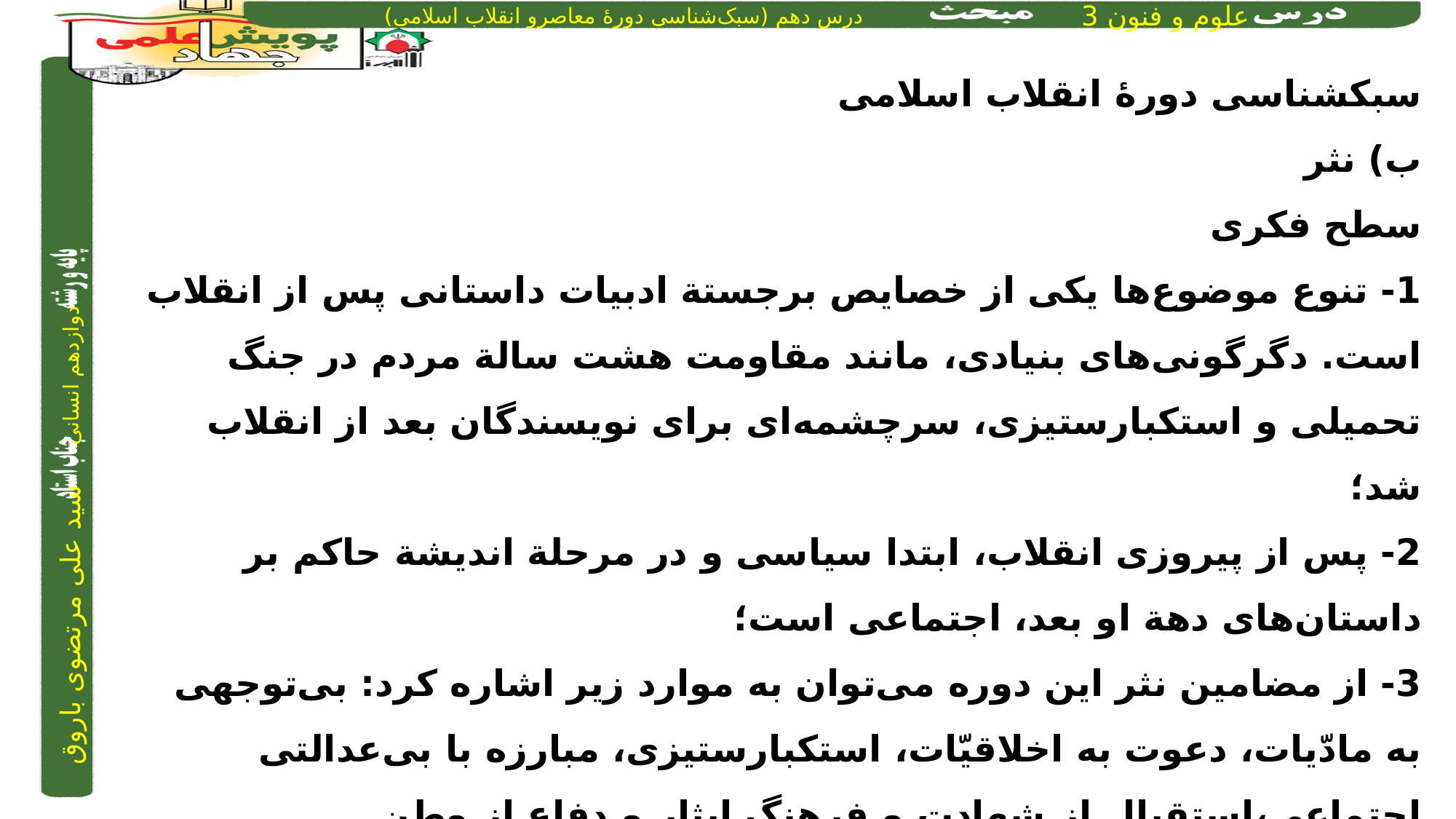

سبکشناسی دورۀ انقلاب اسلامی
ب) نثر
سطح فکری
1- تنوع موضوع‌ها یکی از خصایص برجستة ادبیات داستانی پس از انقلاب است. دگرگونی‌های بنیادی، مانند مقاومت هشت سالة مردم در جنگ تحمیلی و استکبارستیزی، سرچشمه‌ای برای نویسندگان بعد از انقلاب شد؛
2- پس از پیروزی انقلاب، ابتدا سیاسی و در مرحلة اندیشة حاکم بر داستان‌های دهة او بعد، اجتماعی است؛
3- از مضامین نثر این دوره می‌توان به موارد زیر اشاره کرد: بی‌توجهی به مادّیات، دعوت به اخلاقیّات، استکبارستیزی، مبارزه با بی‌عدالتی اجتماعی،استقبال از شهادت و فرهنگ ایثار و دفاع از وطن.